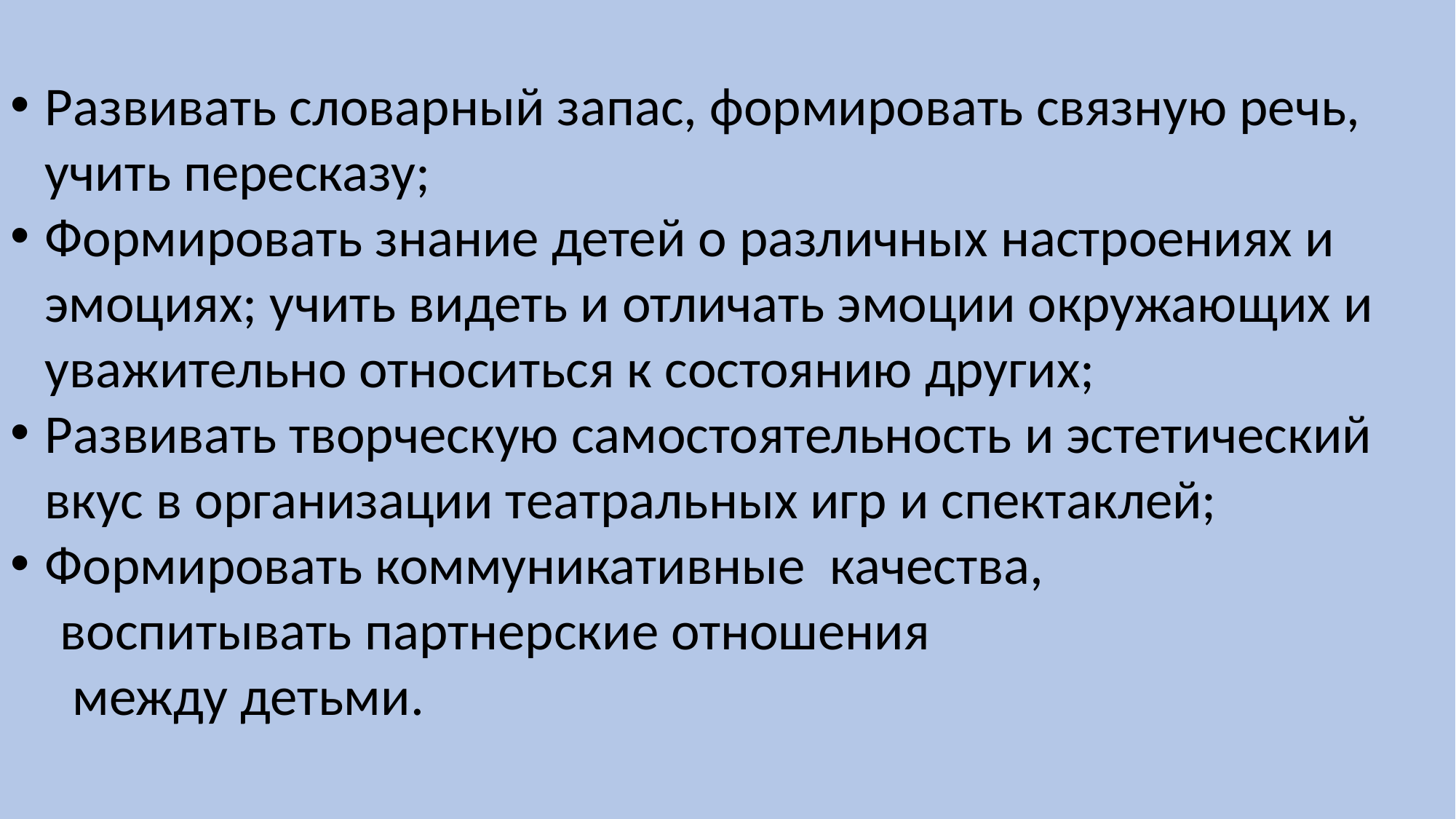

Развивать словарный запас, формировать связную речь, учить пересказу;
Формировать знание детей о различных настроениях и эмоциях; учить видеть и отличать эмоции окружающих и уважительно относиться к состоянию других;
Развивать творческую самостоятельность и эстетический вкус в организации театральных игр и спектаклей;
Формировать коммуникативные  качества,
    воспитывать партнерские отношения
     между детьми.